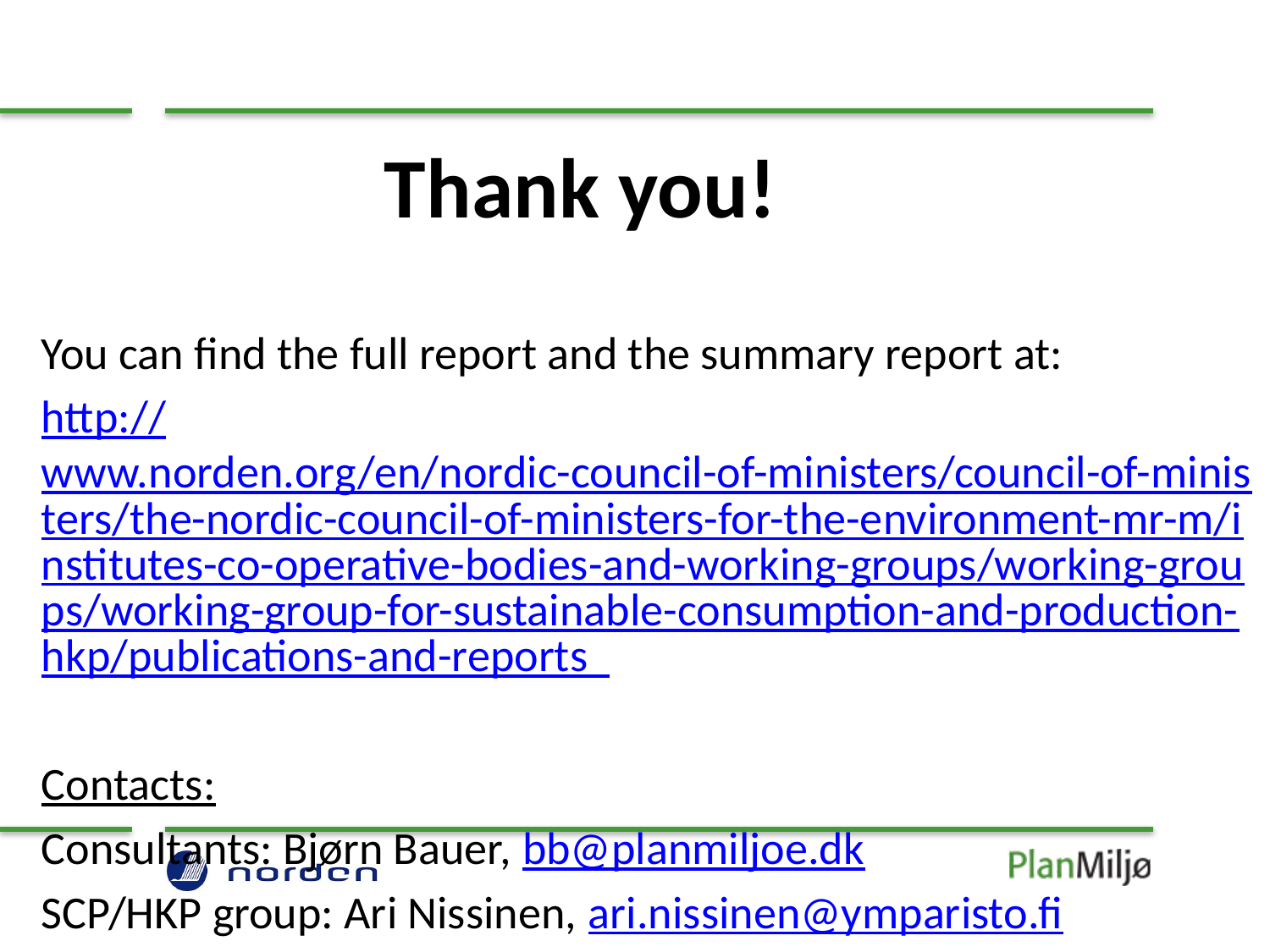

Thank you!

You can find the full report and the summary report at:
http://www.norden.org/en/nordic-council-of-ministers/council-of-ministers/the-nordic-council-of-ministers-for-the-environment-mr-m/institutes-co-operative-bodies-and-working-groups/working-groups/working-group-for-sustainable-consumption-and-production-hkp/publications-and-reports

Contacts:
Consultants: Bjørn Bauer, bb@planmiljoe.dk
SCP/HKP group: Ari Nissinen, ari.nissinen@ymparisto.fi